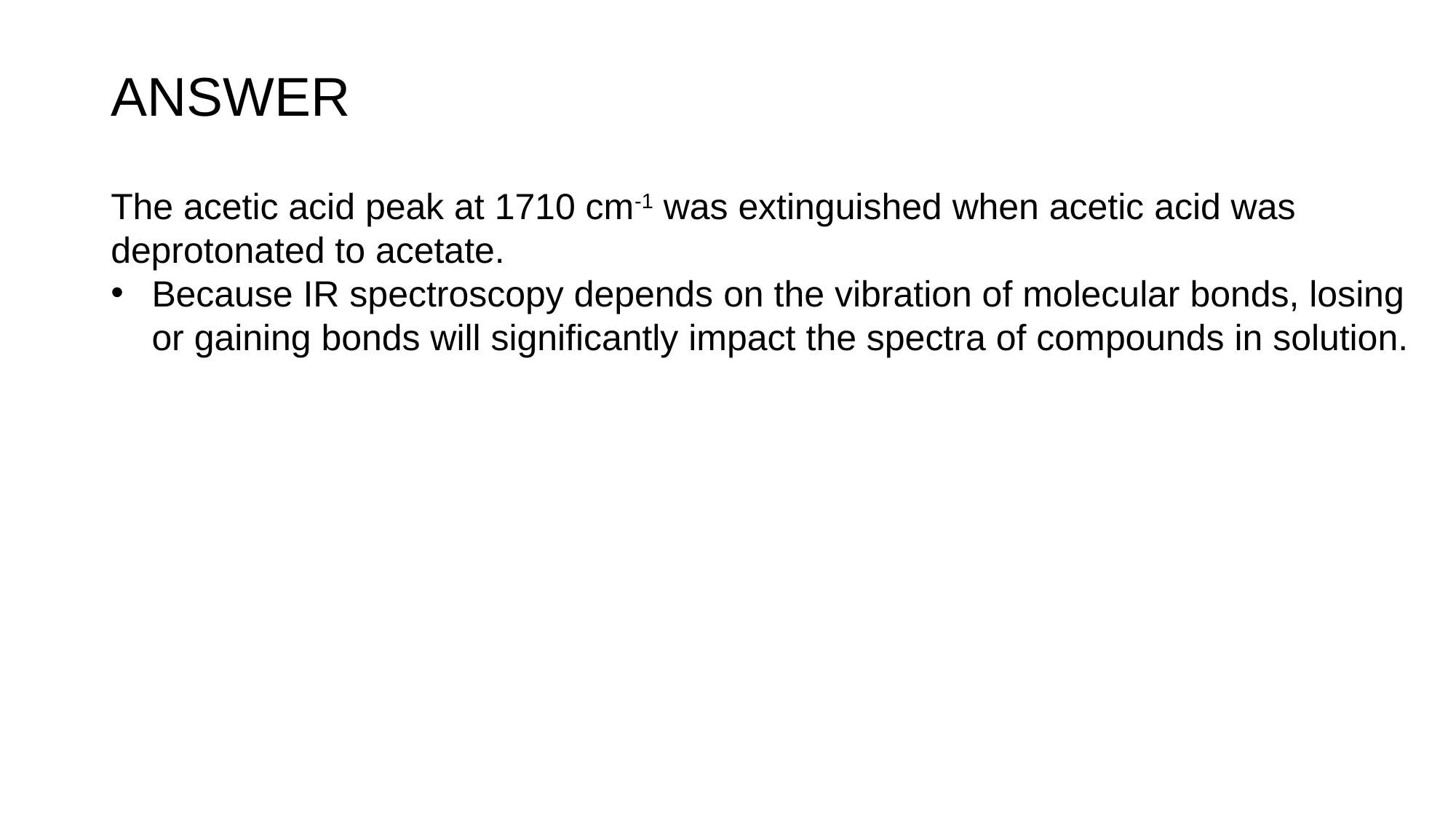

# ANSWER
The acetic acid peak at 1710 cm-1 was extinguished when acetic acid was deprotonated to acetate.
Because IR spectroscopy depends on the vibration of molecular bonds, losing or gaining bonds will significantly impact the spectra of compounds in solution.